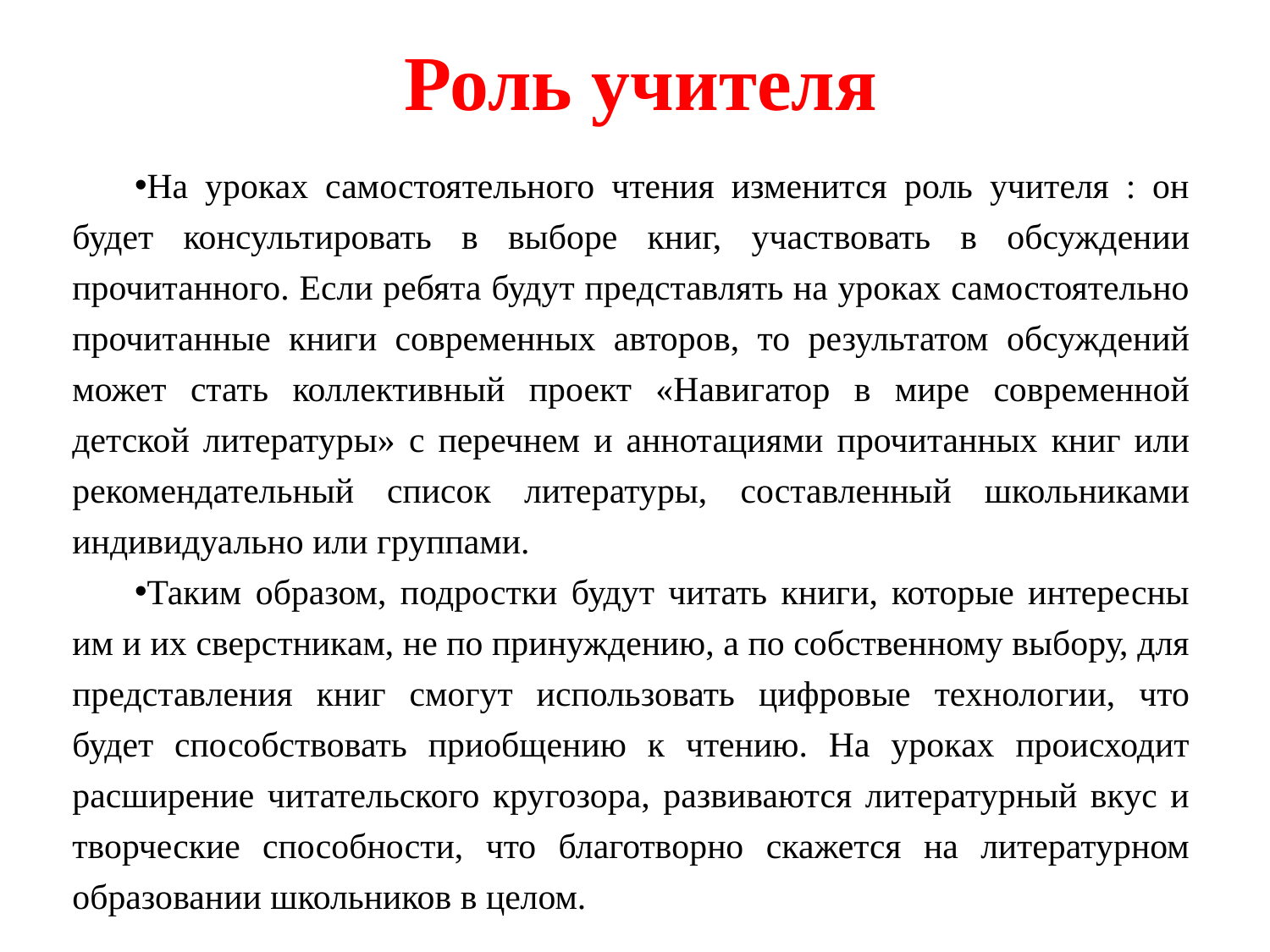

# Роль учителя
На уроках самостоятельного чтения изменится роль учителя : он будет консультировать в выборе книг, участвовать в обсуждении прочитанного. Если ребята будут представлять на уроках самостоятельно прочитанные книги современных авторов, то результатом обсуждений может стать коллективный проект «Навигатор в мире современной детской литературы» с перечнем и аннотациями прочитанных книг или рекомендательный список литературы, составленный школьниками индивидуально или группами.
Таким образом, подростки будут читать книги, которые интересны им и их сверстникам, не по принуждению, а по собственному выбору, для представления книг смогут использовать цифровые технологии, что будет способствовать приобщению к чтению. На уроках происходит расширение читательского кругозора, развиваются литературный вкус и творческие способности, что благотворно скажется на литературном образовании школьников в целом.